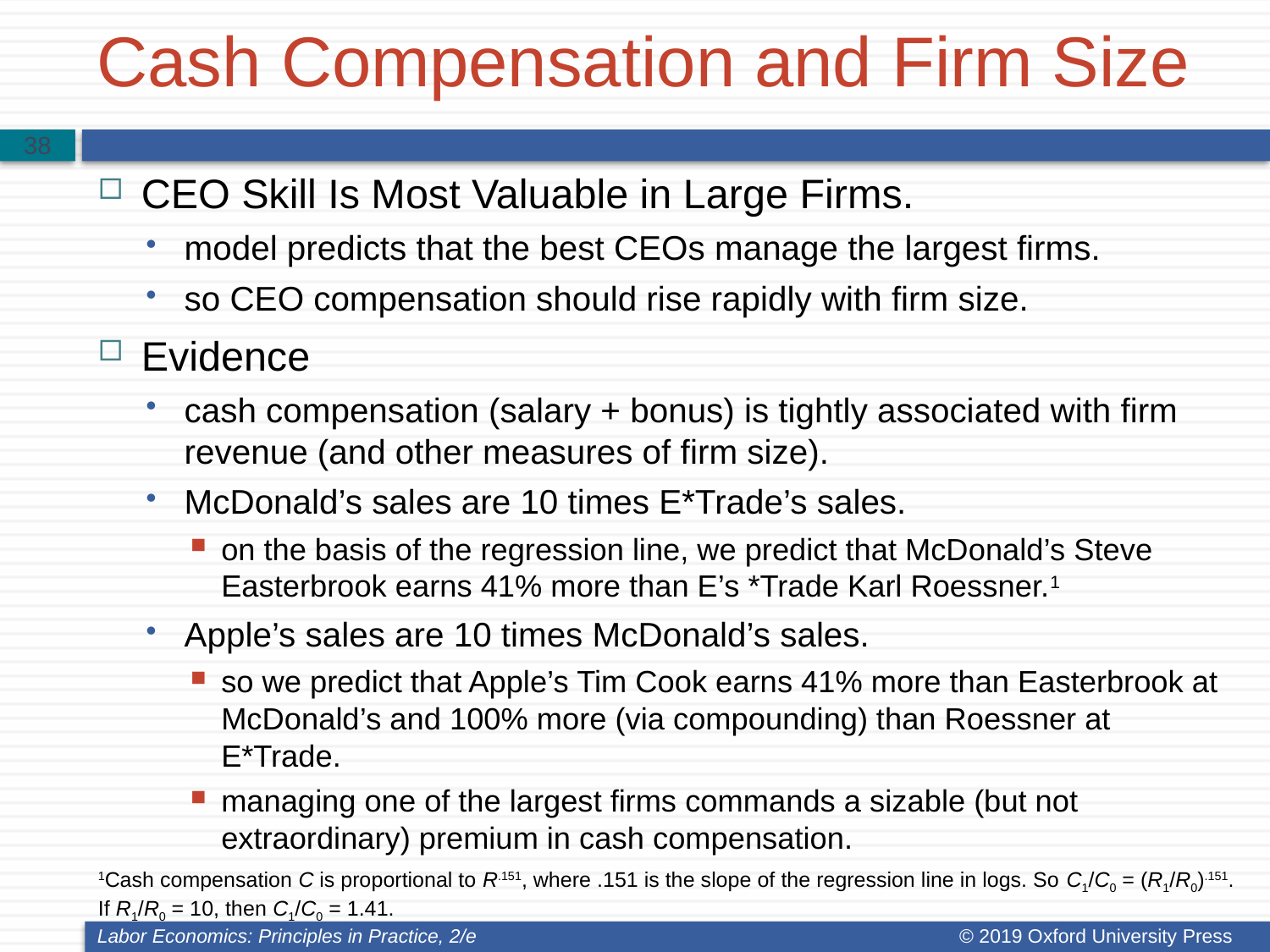

# Cash Compensation and Firm Size
38
CEO Skill Is Most Valuable in Large Firms.
model predicts that the best CEOs manage the largest firms.
so CEO compensation should rise rapidly with firm size.
Evidence
cash compensation (salary + bonus) is tightly associated with firm revenue (and other measures of firm size).
McDonald’s sales are 10 times E*Trade’s sales.
on the basis of the regression line, we predict that McDonald’s Steve Easterbrook earns 41% more than E’s *Trade Karl Roessner.1
Apple’s sales are 10 times McDonald’s sales.
so we predict that Apple’s Tim Cook earns 41% more than Easterbrook at McDonald’s and 100% more (via compounding) than Roessner at E*Trade.
managing one of the largest firms commands a sizable (but not extraordinary) premium in cash compensation.

1Cash compensation C is proportional to R.151, where .151 is the slope of the regression line in logs. So C1/C0 = (R1/R0).151. If R1/R0 = 10, then C1/C0 = 1.41.

Labor Economics: Principles in Practice, 2/e
© 2019 Oxford University Press